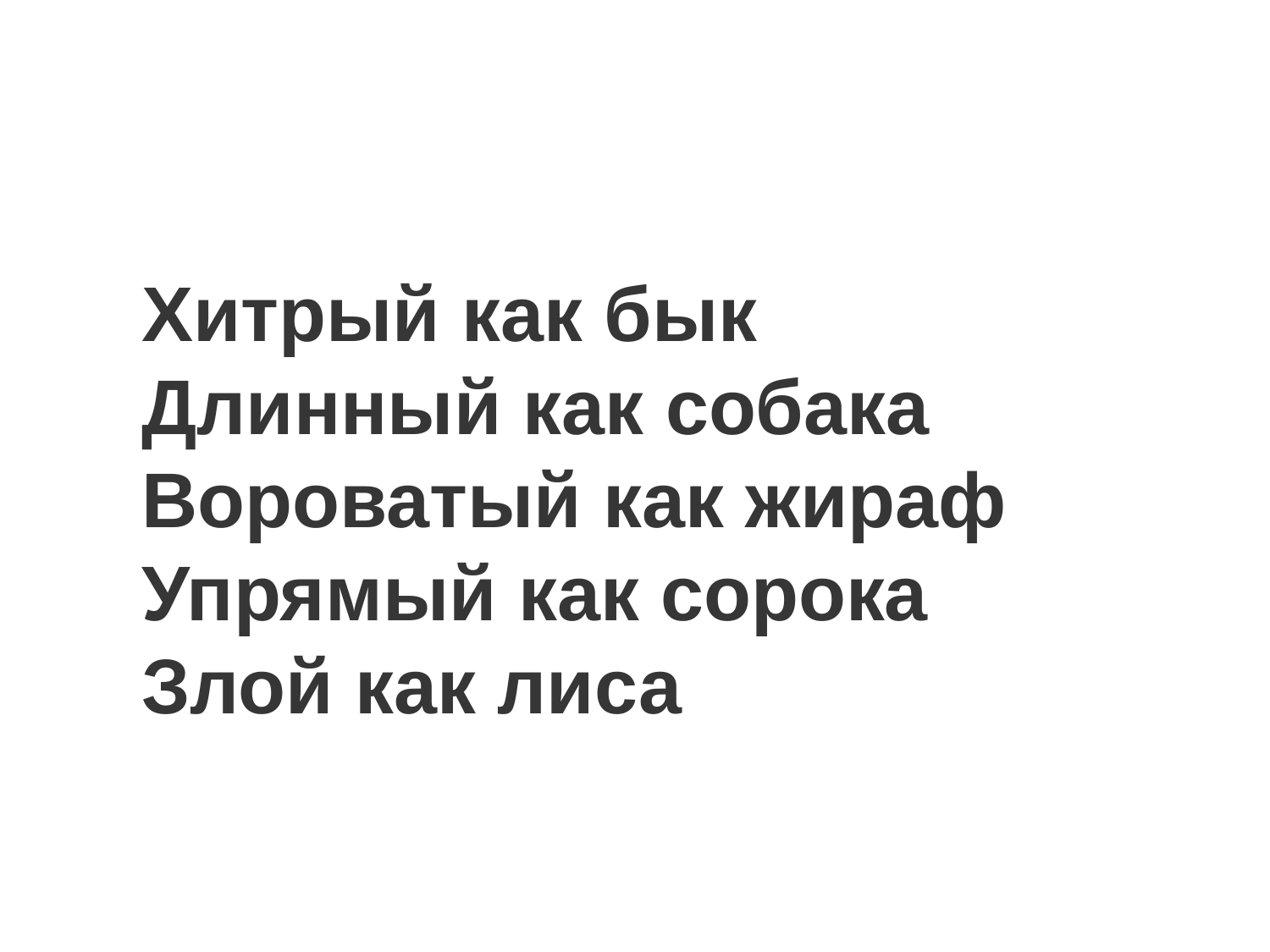

Хитрый как бык
Длинный как собака
Вороватый как жираф
Упрямый как сорока
Злой как лиса